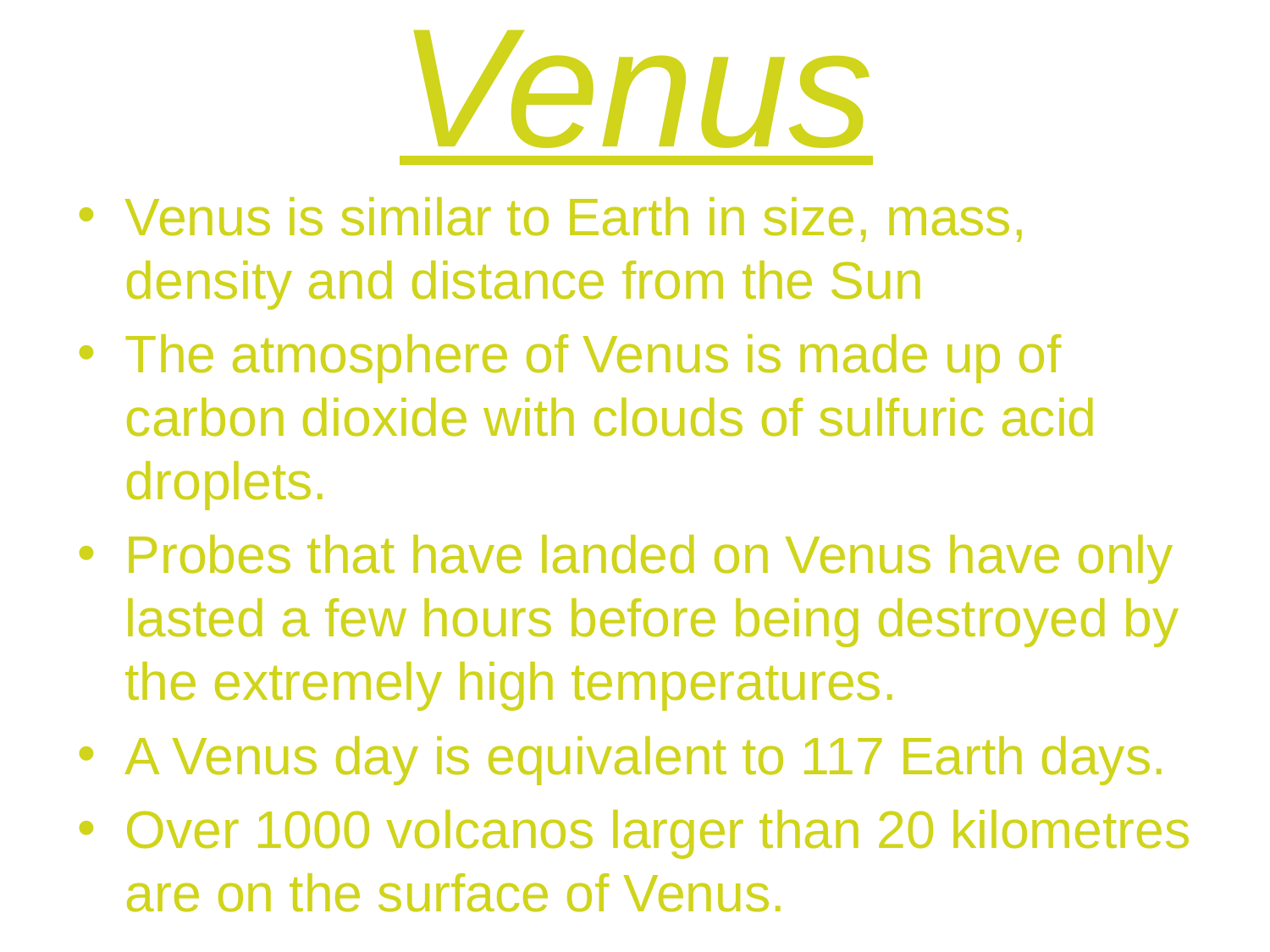

# Venus
Venus is similar to Earth in size, mass, density and distance from the Sun
The atmosphere of Venus is made up of carbon dioxide with clouds of sulfuric acid droplets.
Probes that have landed on Venus have only lasted a few hours before being destroyed by the extremely high temperatures.
A Venus day is equivalent to 117 Earth days.
Over 1000 volcanos larger than 20 kilometres are on the surface of Venus.